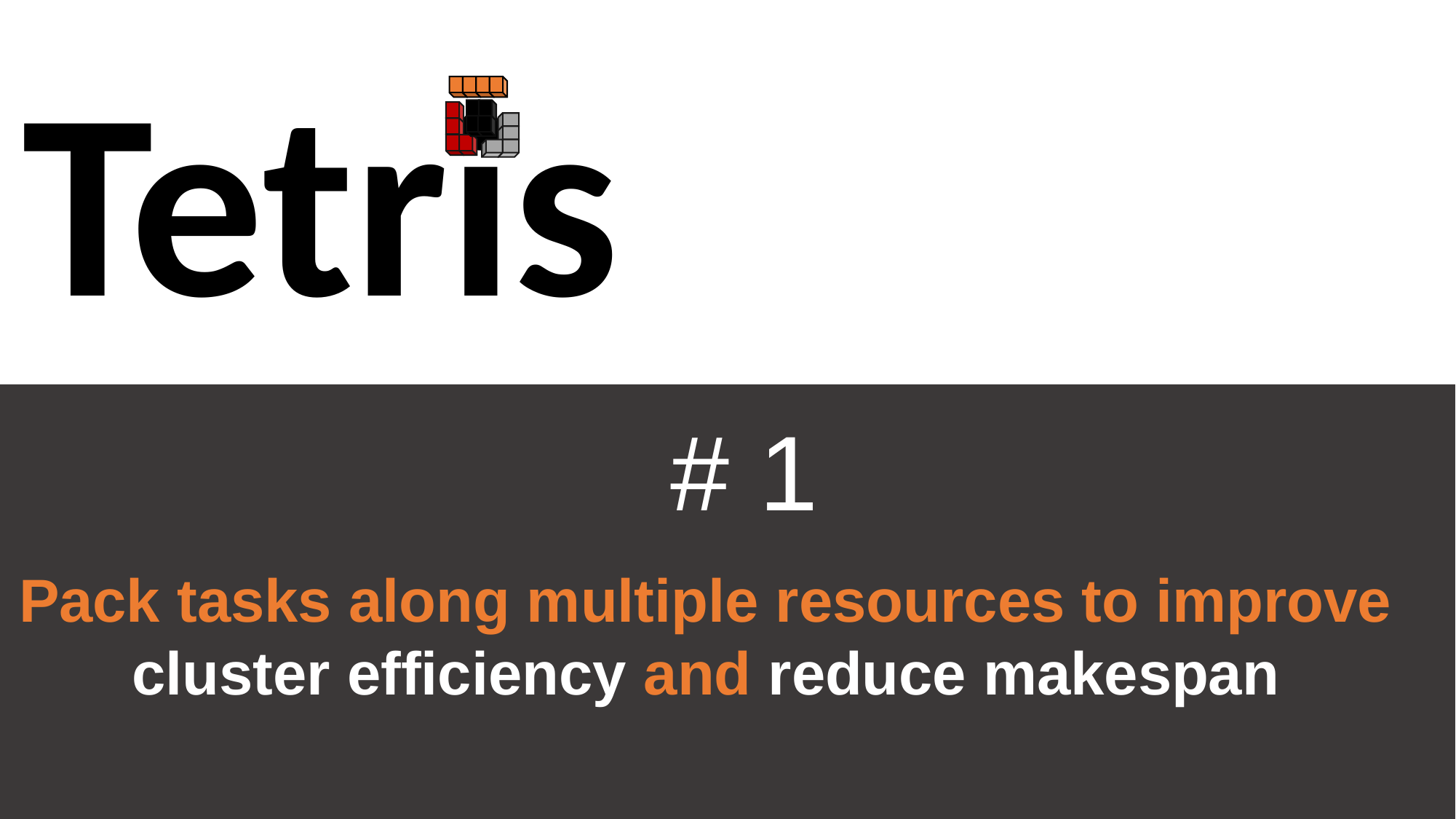

Tetris

# 1
Pack tasks along multiple resources to improve cluster efficiency and reduce makespan
9